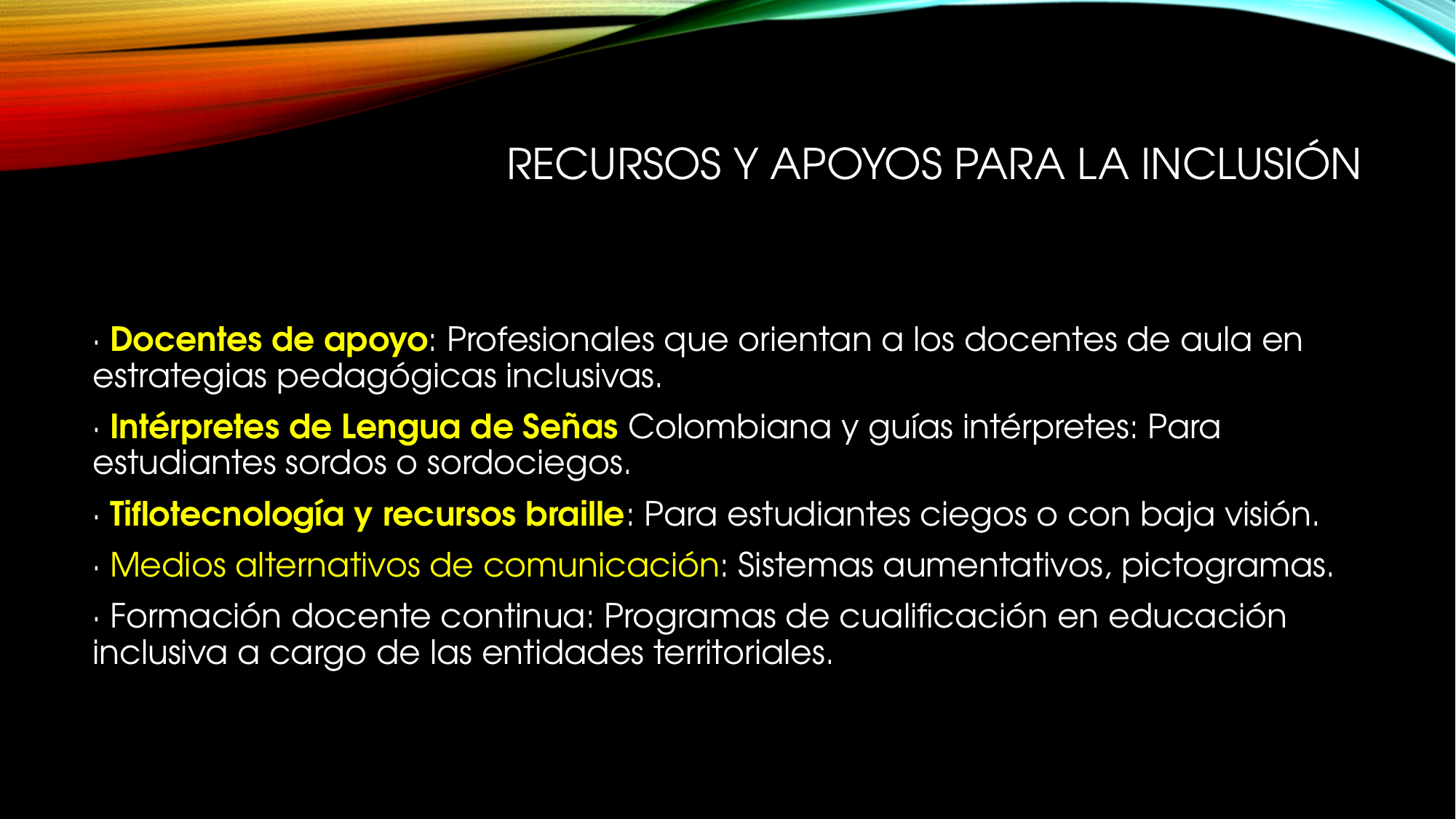

# Recursos y Apoyos para la Inclusión

· Docentes de apoyo: Profesionales que orientan a los docentes de aula en estrategias pedagógicas inclusivas.
· Intérpretes de Lengua de Señas Colombiana y guías intérpretes: Para estudiantes sordos o sordociegos.
· Tiflotecnología y recursos braille: Para estudiantes ciegos o con baja visión.
· Medios alternativos de comunicación: Sistemas aumentativos, pictogramas.
· Formación docente continua: Programas de cualificación en educación inclusiva a cargo de las entidades territoriales.